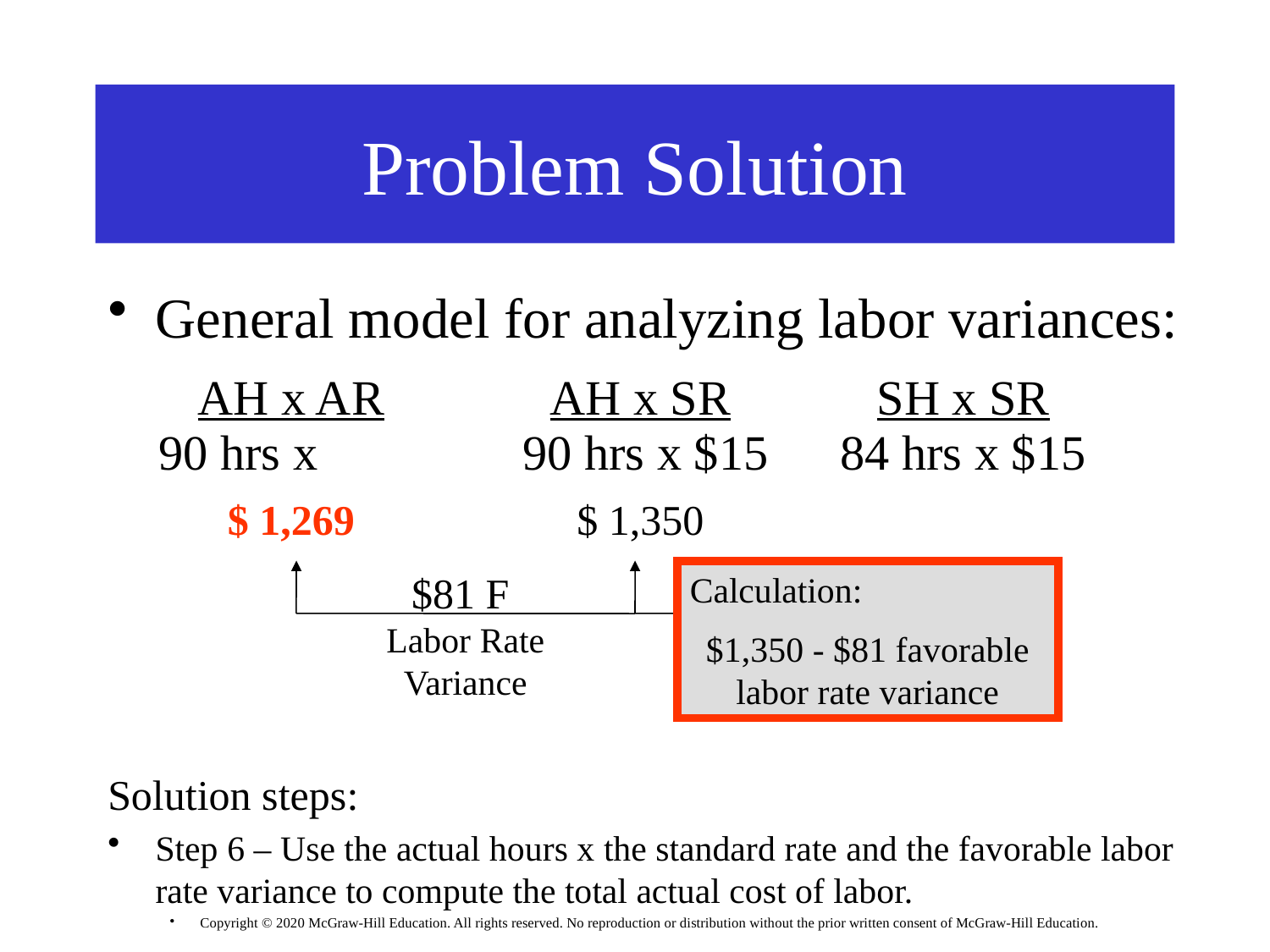

# Problem Solution
General model for analyzing labor variances:
AH x AR
AH x SR
SH x SR
90 hrs x
90 hrs x $15
84 hrs x $15
$ 1,269
$ 1,350

$81 F

Calculation:
$1,350 - $81 favorable labor rate variance
Labor Rate Variance
Labor Efficiency Variance

Solution steps:
Step 6 – Use the actual hours x the standard rate and the favorable labor rate variance to compute the total actual cost of labor.